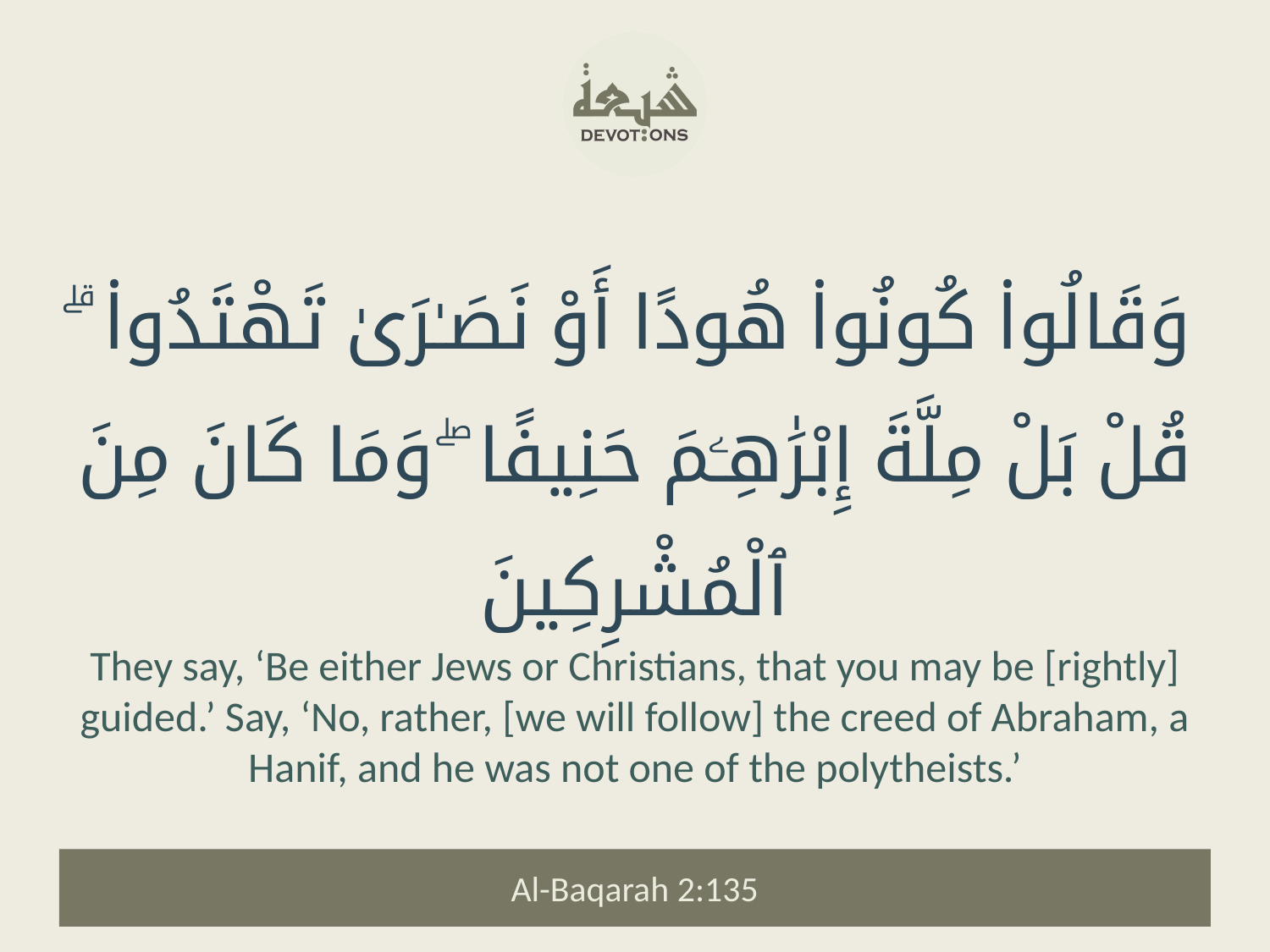

وَقَالُوا۟ كُونُوا۟ هُودًا أَوْ نَصَـٰرَىٰ تَهْتَدُوا۟ ۗ قُلْ بَلْ مِلَّةَ إِبْرَٰهِـۧمَ حَنِيفًا ۖ وَمَا كَانَ مِنَ ٱلْمُشْرِكِينَ
They say, ‘Be either Jews or Christians, that you may be [rightly] guided.’ Say, ‘No, rather, [we will follow] the creed of Abraham, a Hanif, and he was not one of the polytheists.’
Al-Baqarah 2:135